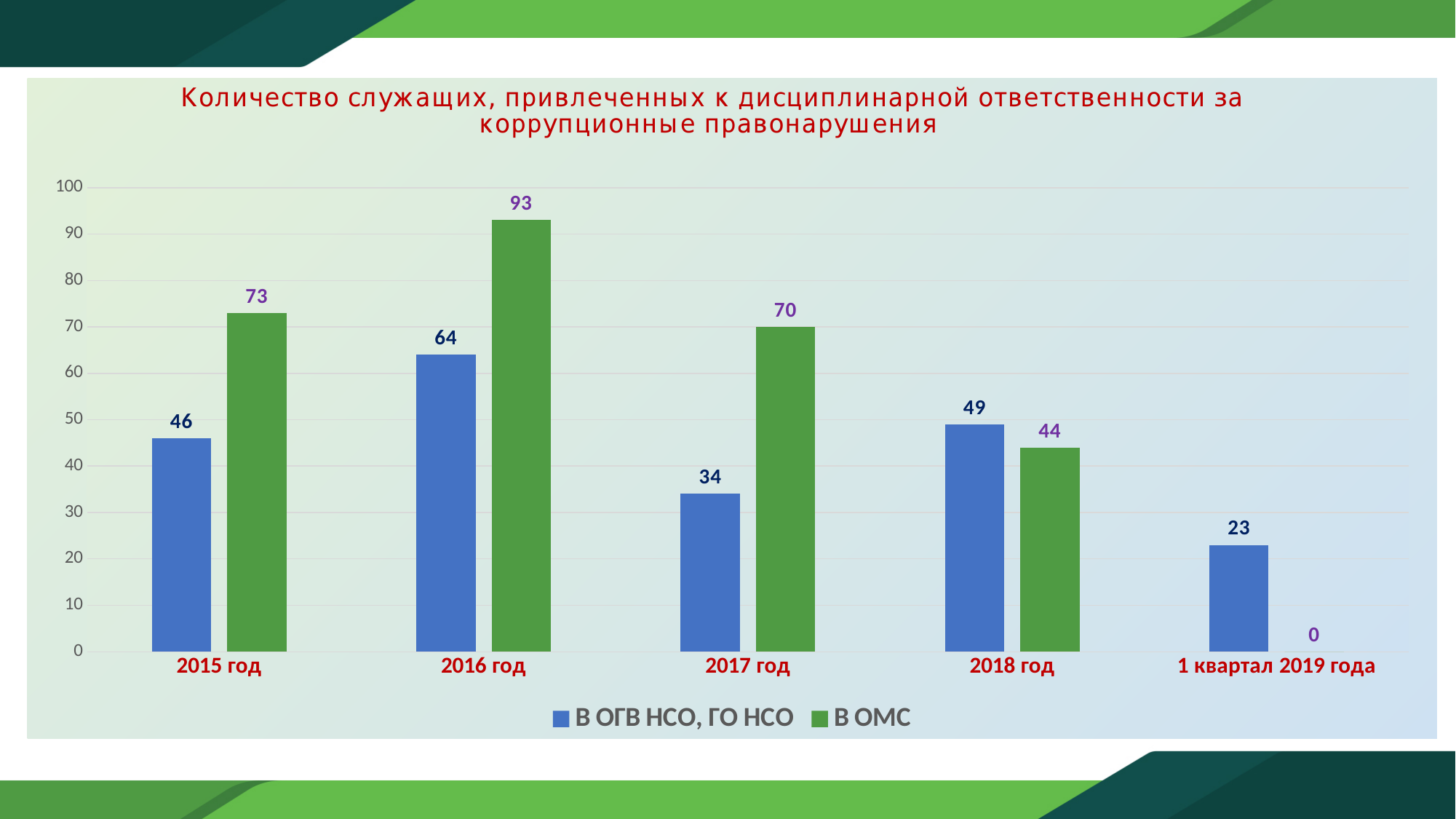

### Chart: Количество служащих, привлеченных к дисциплинарной ответственности за коррупционные правонарушения

| Category | В ОГВ НСО, ГО НСО | В ОМС |
|---|---|---|
| 2015 год | 46.0 | 73.0 |
| 2016 год | 64.0 | 93.0 |
| 2017 год | 34.0 | 70.0 |
| 2018 год | 49.0 | 44.0 |
| 1 квартал 2019 года | 23.0 | 0.0 |
#